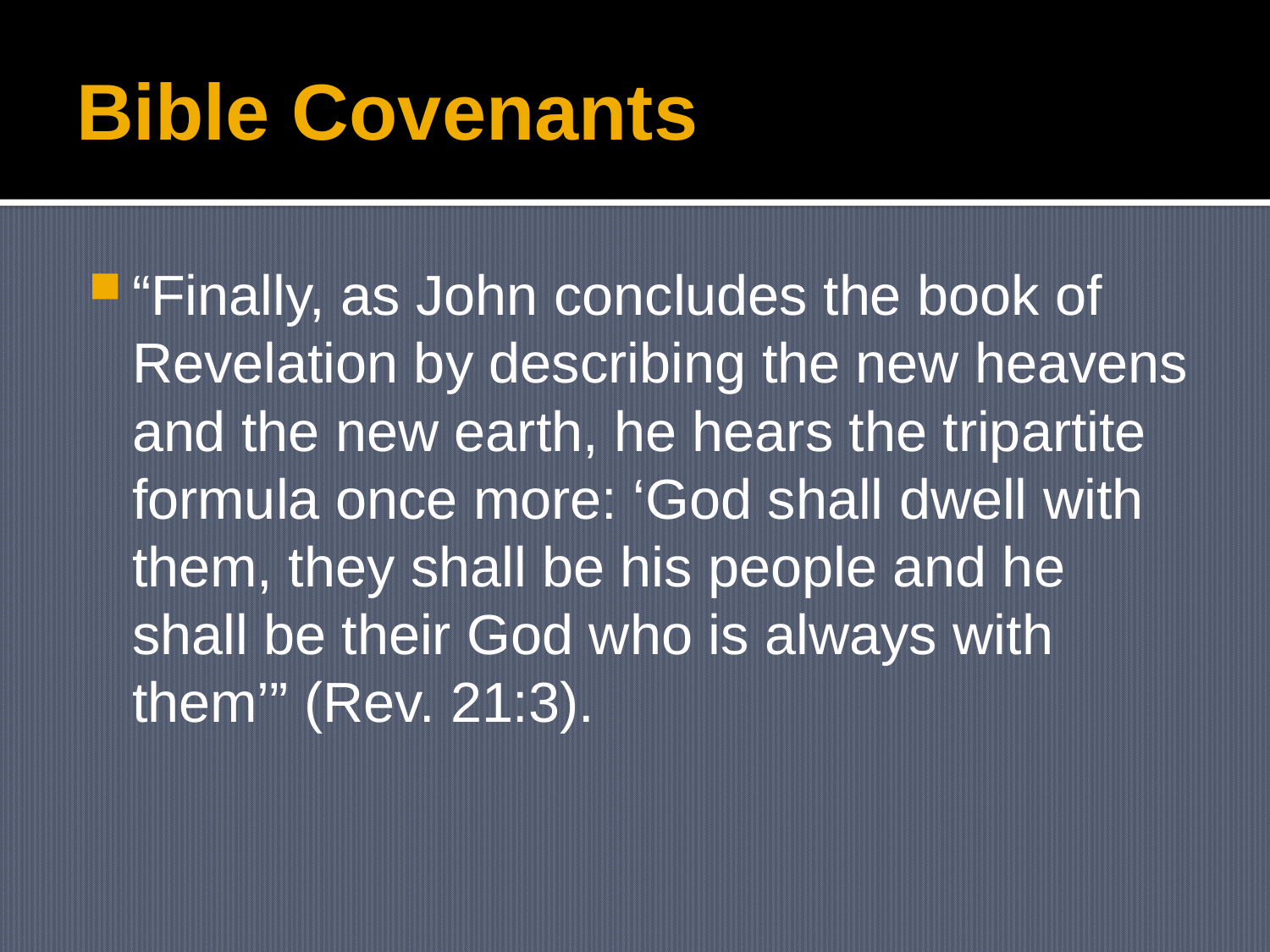

# Bible Covenants
“Finally, as John concludes the book of Revelation by describing the new heavens and the new earth, he hears the tripartite formula once more: ‘God shall dwell with them, they shall be his people and he shall be their God who is always with them’” (Rev. 21:3).